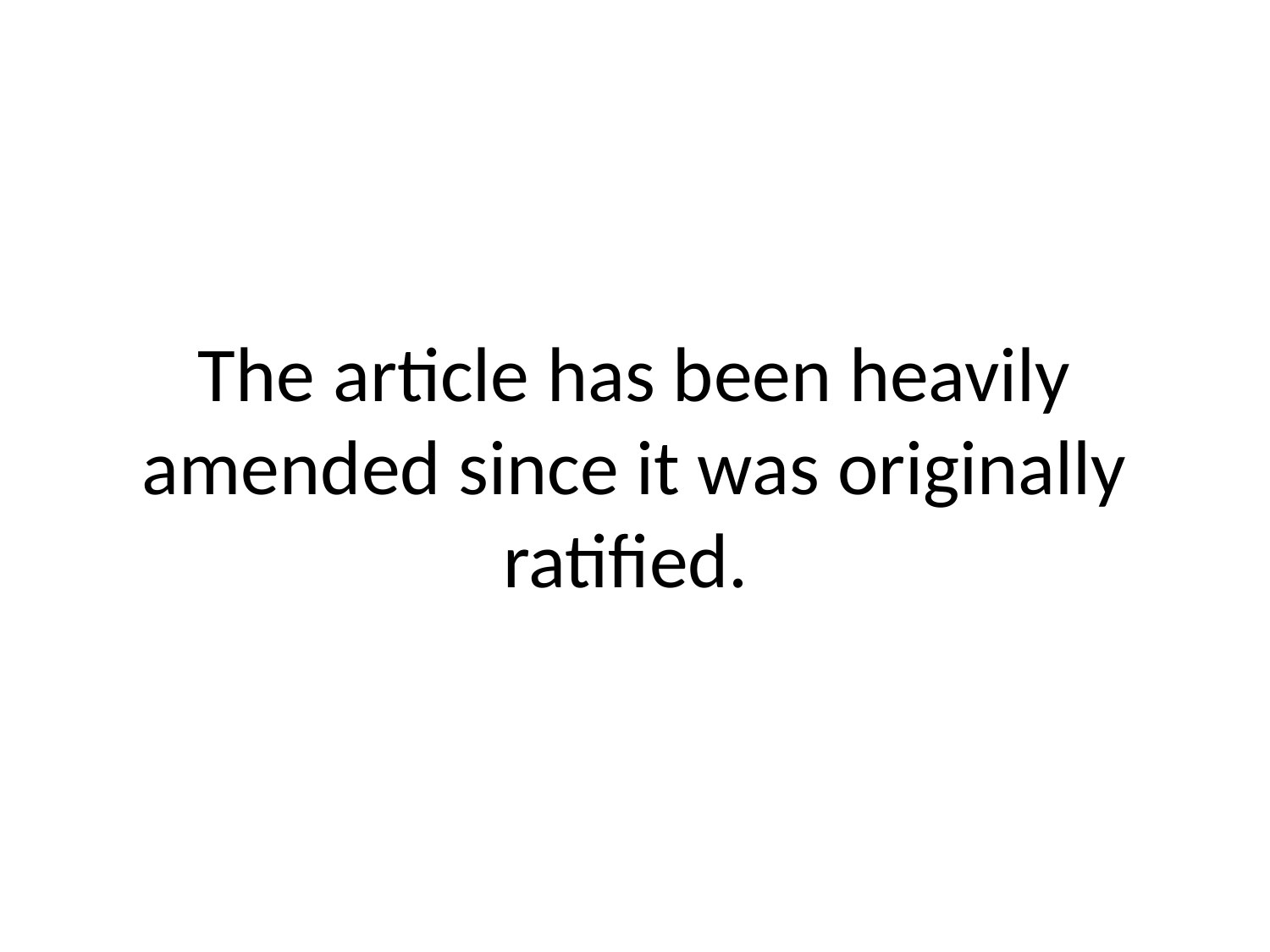

# The article has been heavily amended since it was originally ratified.